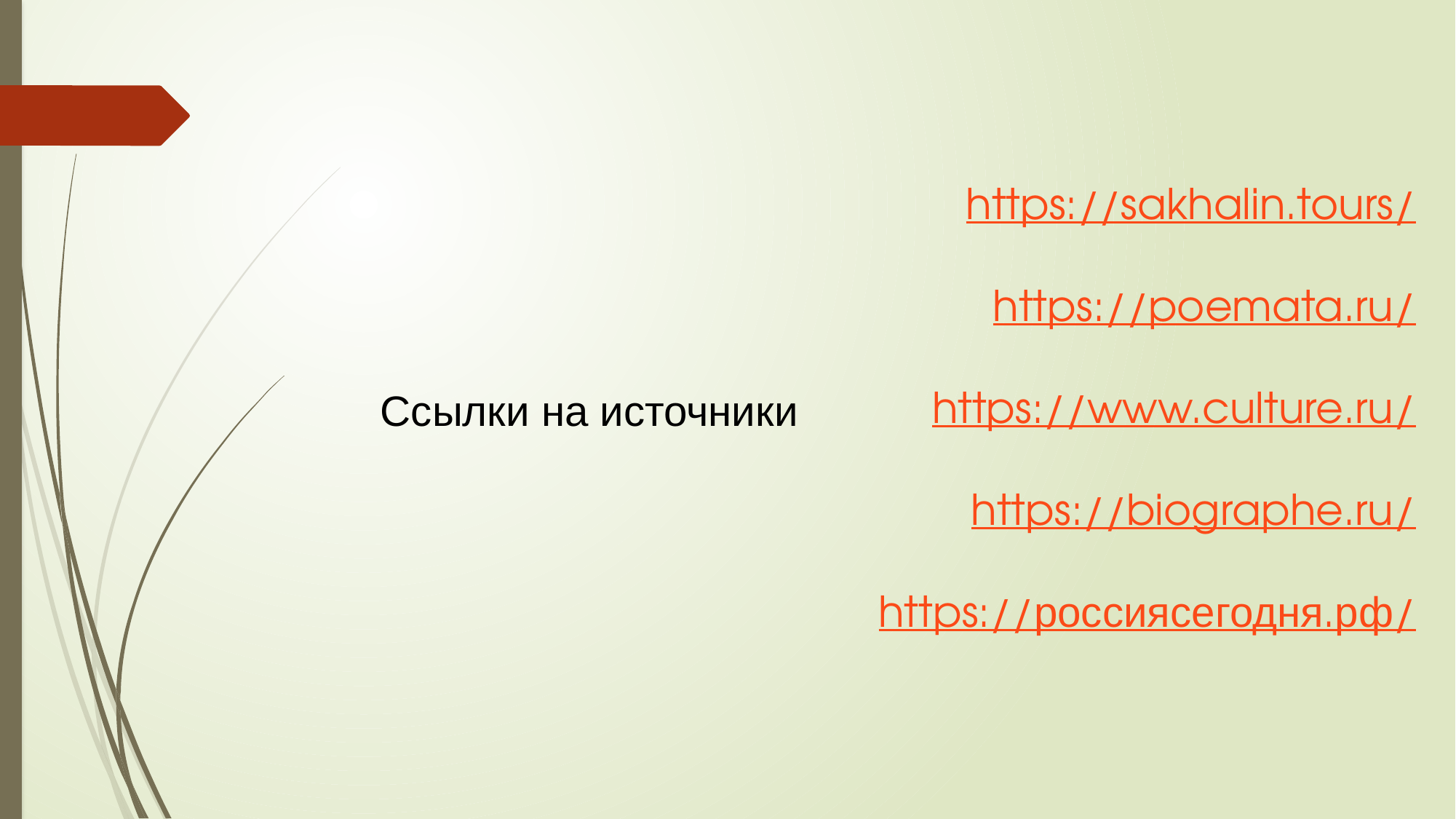

https://sakhalin.tours/

https://poemata.ru/

https://www.culture.ru/

https://biographe.ru/

https://россиясегодня.рф/

Ссылки на источники